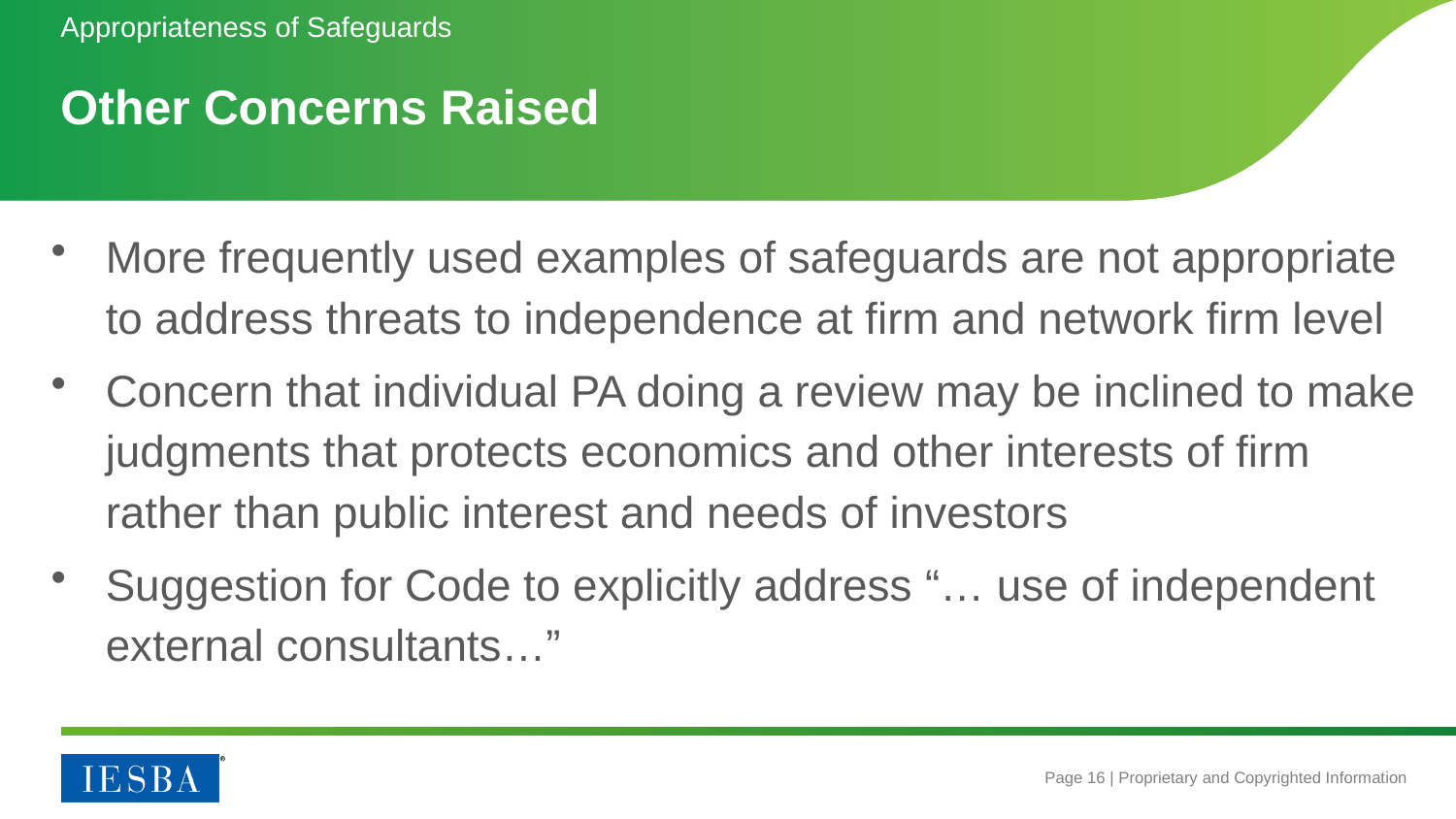

Appropriateness of Safeguards
# Other Concerns Raised
More frequently used examples of safeguards are not appropriate to address threats to independence at firm and network firm level
Concern that individual PA doing a review may be inclined to make judgments that protects economics and other interests of firm rather than public interest and needs of investors
Suggestion for Code to explicitly address “… use of independent external consultants…”